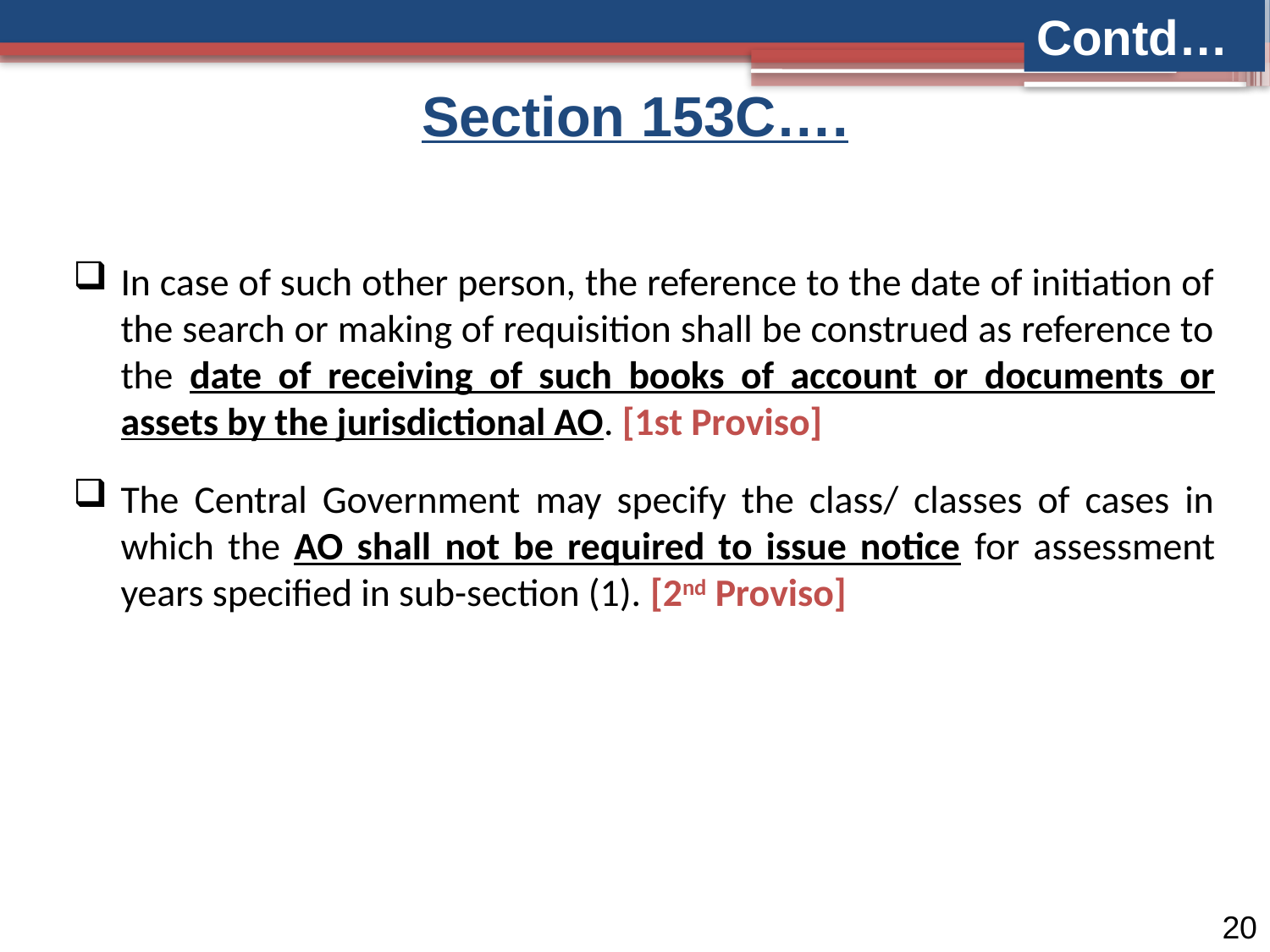

Contd…
Section 153C….
In case of such other person, the reference to the date of initiation of the search or making of requisition shall be construed as reference to the date of receiving of such books of account or documents or assets by the jurisdictional AO. [1st Proviso]
The Central Government may specify the class/ classes of cases in which the AO shall not be required to issue notice for assessment years specified in sub-section (1). [2nd Proviso]
20